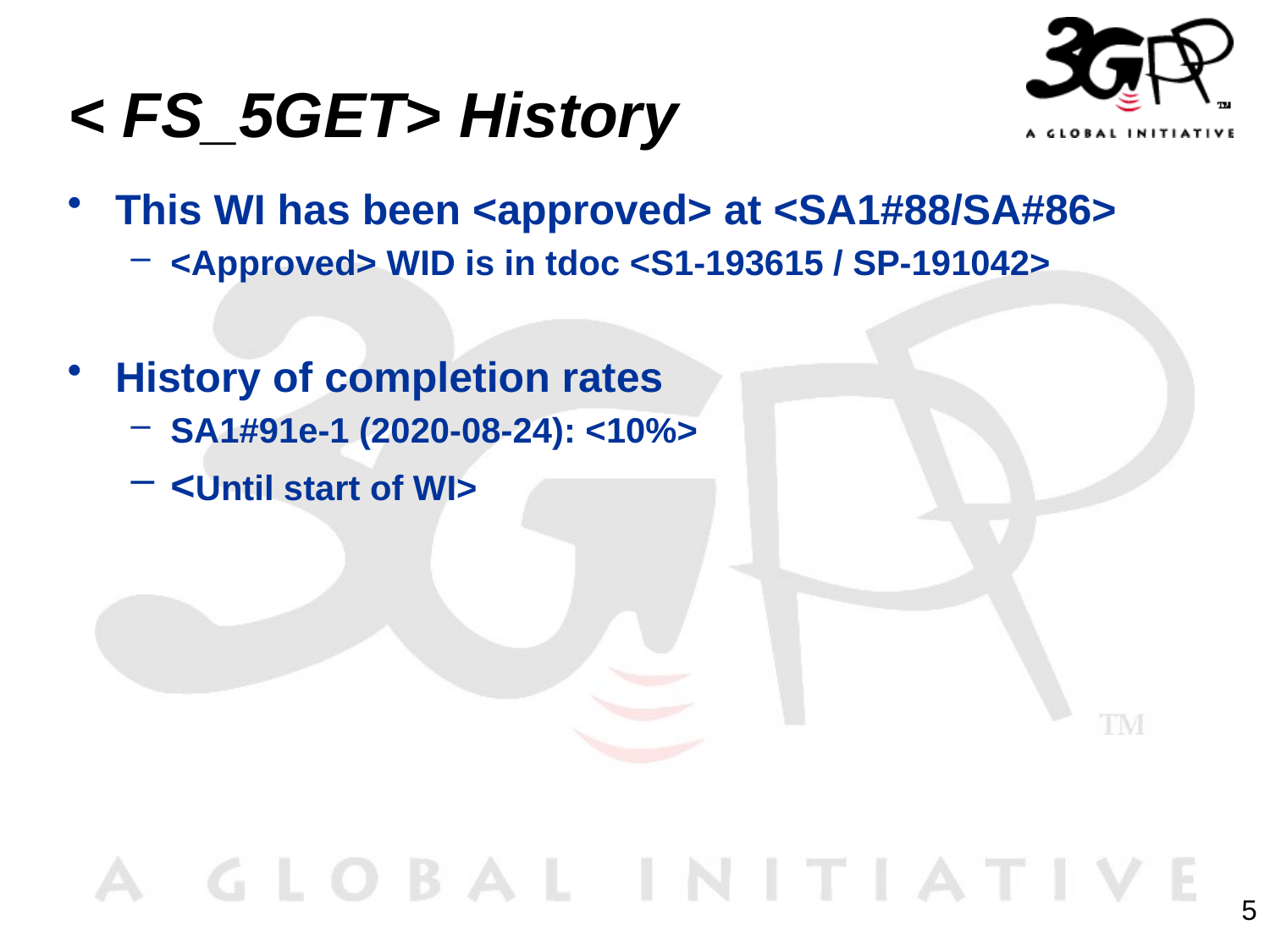

# < FS_5GET> History
This WI has been <approved> at <SA1#88/SA#86>
<Approved> WID is in tdoc <S1-193615 / SP-191042>

History of completion rates
SA1#91e-1 (2020‑08‑24): <10%>
<Until start of WI>
5